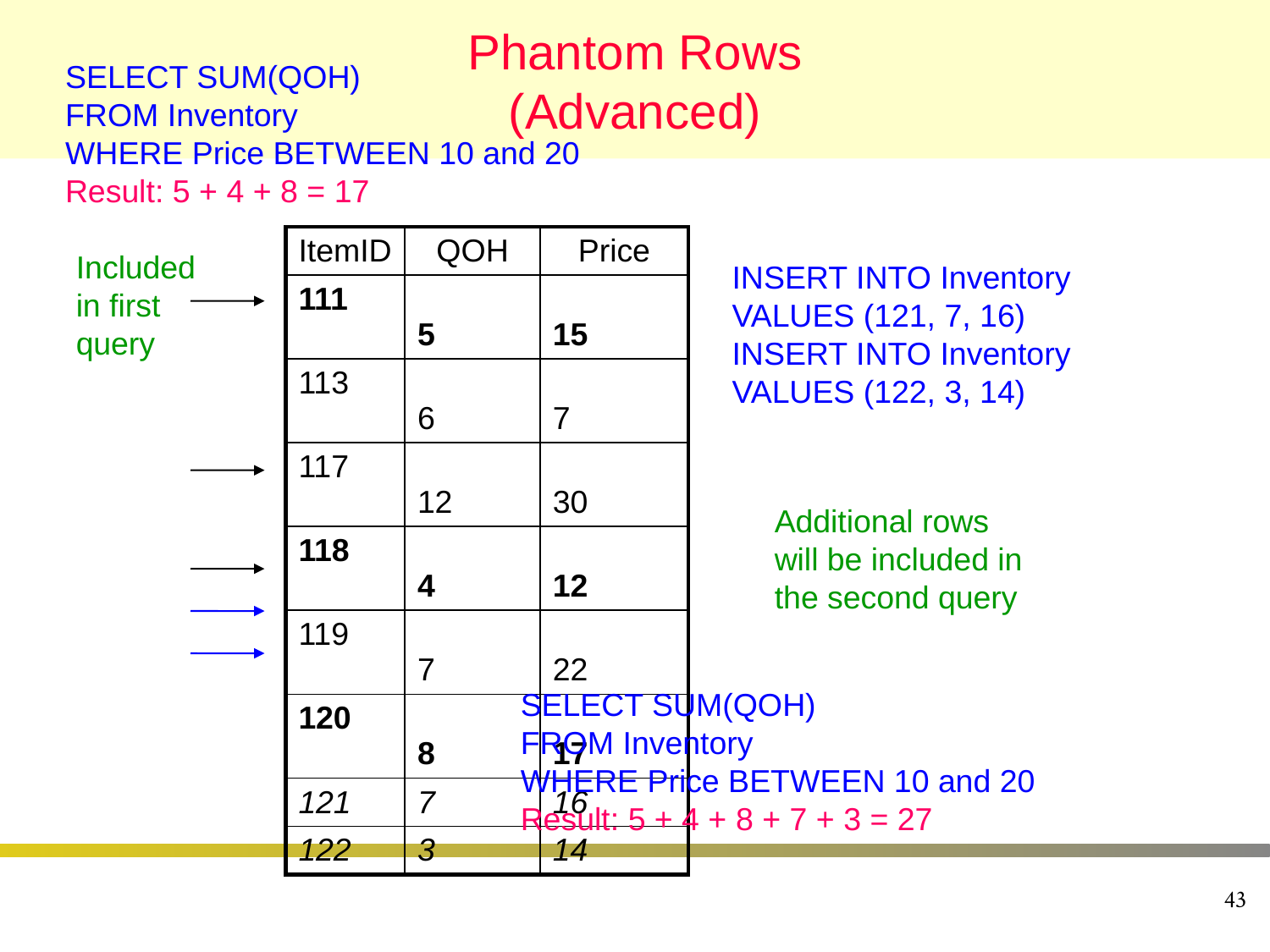

# Phantom Rows (Advanced)
SELECT SUM(QOH)
FROM Inventory
WHERE Price BETWEEN 10 and 20
Result: 5 + 4 + 8 = 17
| ItemID | QOH | Price |
| --- | --- | --- |
| 111 | 5 | 15 |
| 113 | 6 | 7 |
| 117 | 12 | 30 |
| 118 | 4 | 12 |
| 119 | 7 | 22 |
| 120 | 8 | 17 |
| 121 | 7 | 16 |
| 122 | 3 | 14 |
Included in first query
INSERT INTO Inventory
VALUES (121, 7, 16)
INSERT INTO Inventory
VALUES (122, 3, 14)

Additional rows will be included in the second query

SELECT SUM(QOH)
FROM Inventory
WHERE Price BETWEEN 10 and 20
Result: 5 + 4 + 8 + 7 + 3 = 27
43